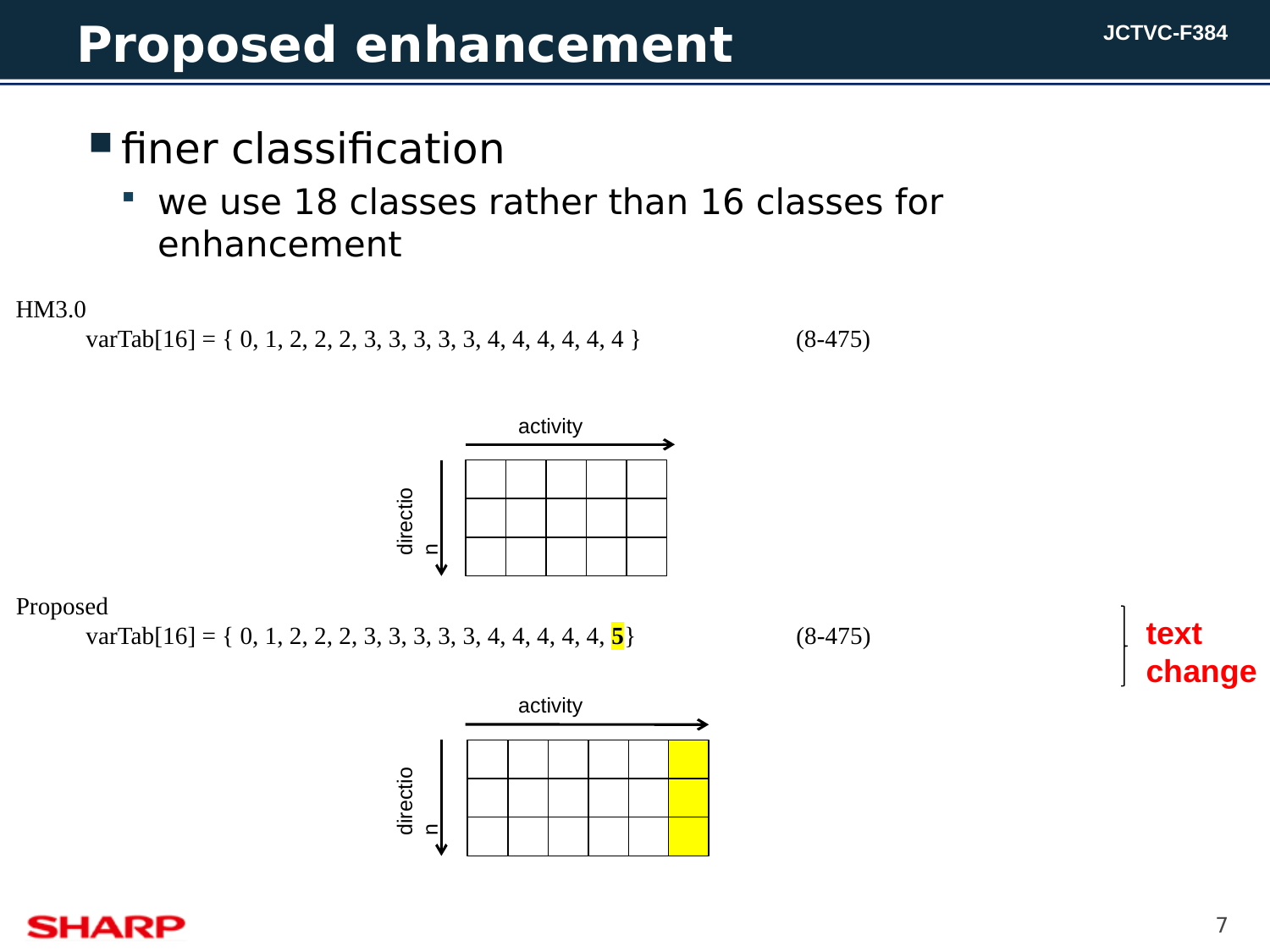

# Proposed enhancement
finer classification
we use 18 classes rather than 16 classes for enhancement
HM3.0
	varTab[16] = { 0, 1, 2, 2, 2, 3, 3, 3, 3, 3, 4, 4, 4, 4, 4, 4 }	(8‑475)
activity

direction

Proposed
	varTab[16] = { 0, 1, 2, 2, 2, 3, 3, 3, 3, 3, 4, 4, 4, 4, 4, 5}	(8‑475)

text change
activity

direction

7